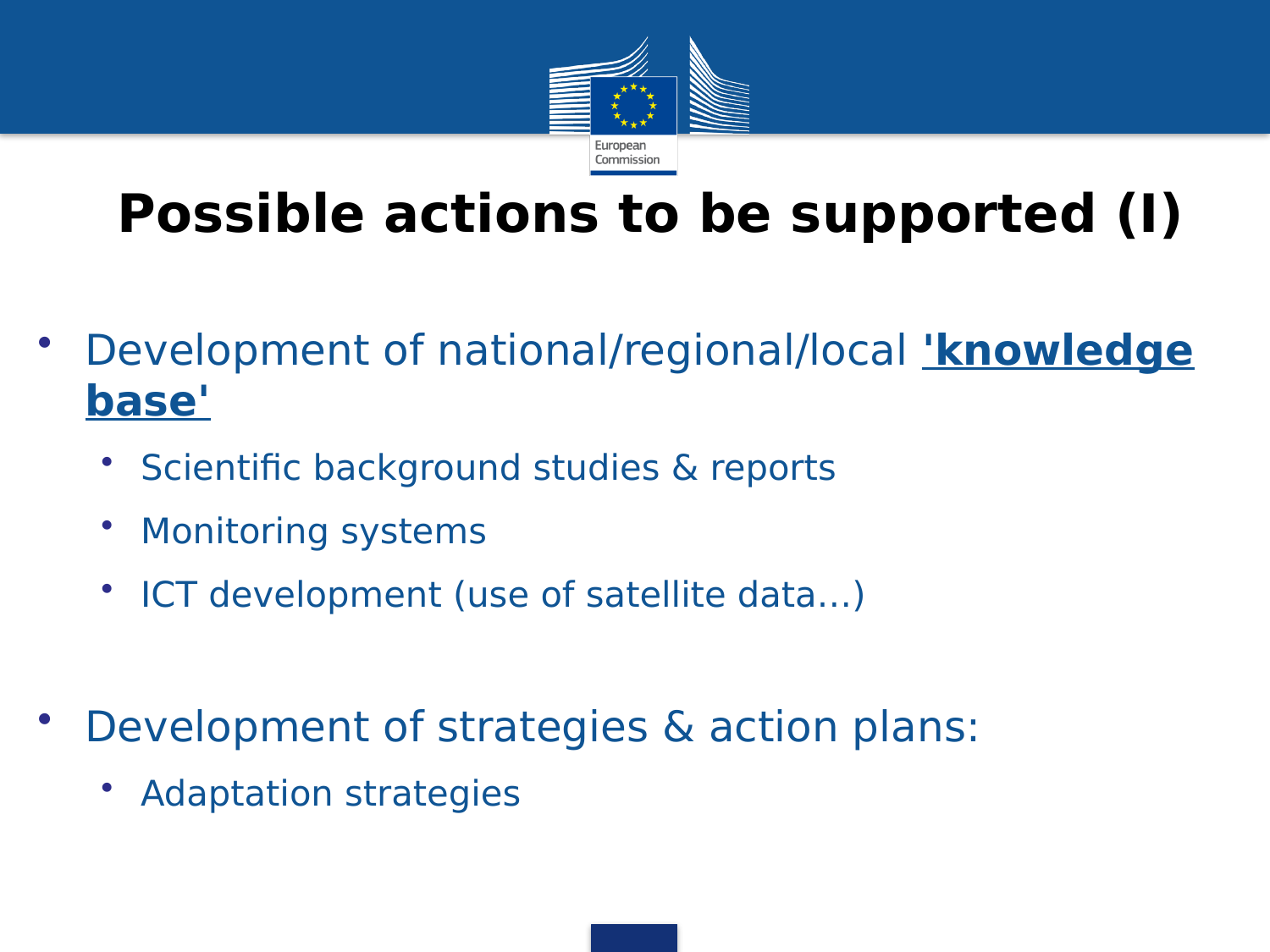

# Possible actions to be supported (I)
Development of national/regional/local 'knowledge base'
Scientific background studies & reports
Monitoring systems
ICT development (use of satellite data…)

Development of strategies & action plans:
Adaptation strategies